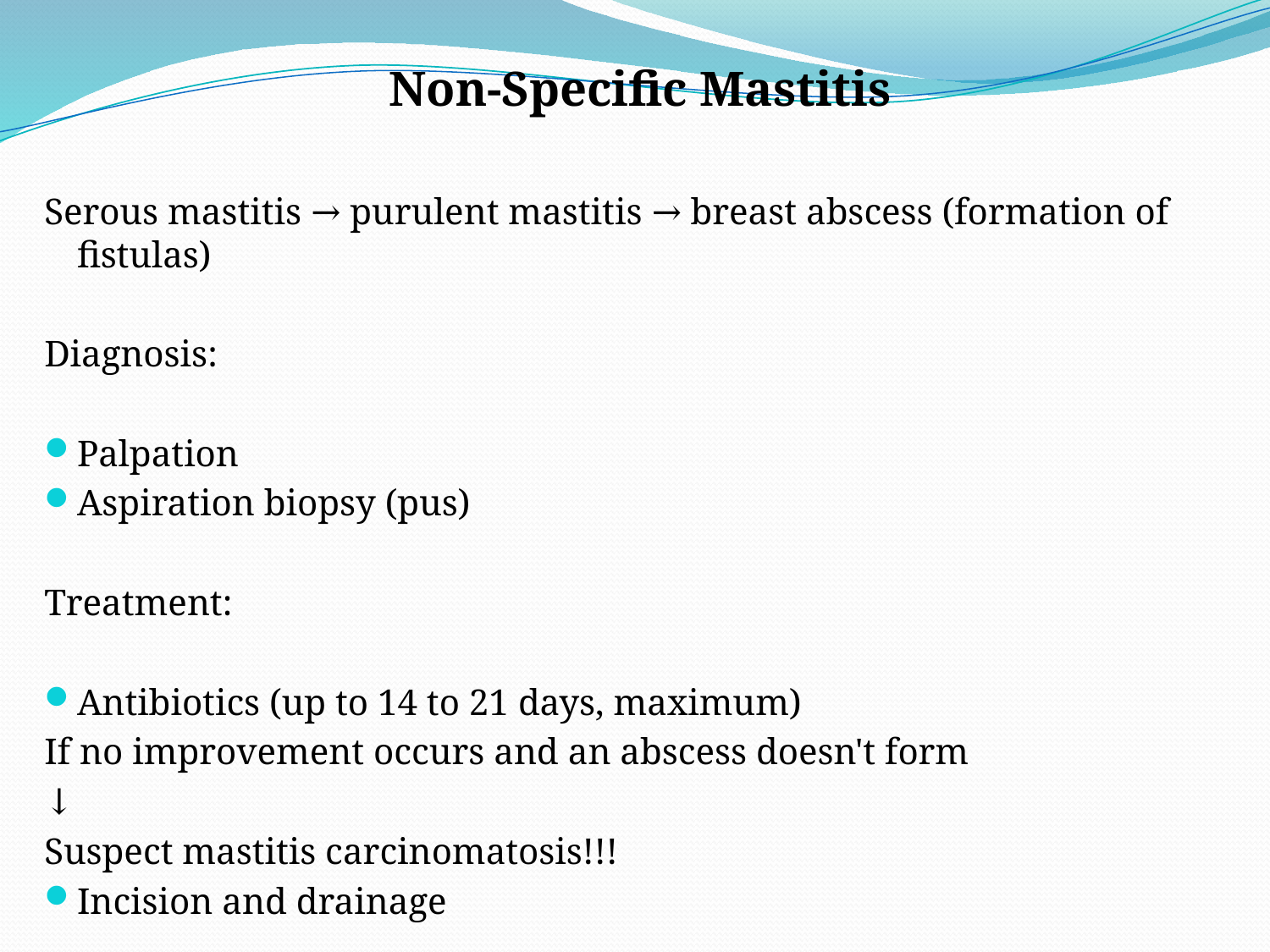

#
Non-Specific Mastitis

Serous mastitis → purulent mastitis → breast abscess (formation of fistulas)

Diagnosis:

Palpation
Aspiration biopsy (pus)

Treatment:

Antibiotics (up to 14 to 21 days, maximum)
If no improvement occurs and an abscess doesn't form
↓
Suspect mastitis carcinomatosis!!!
Incision and drainage